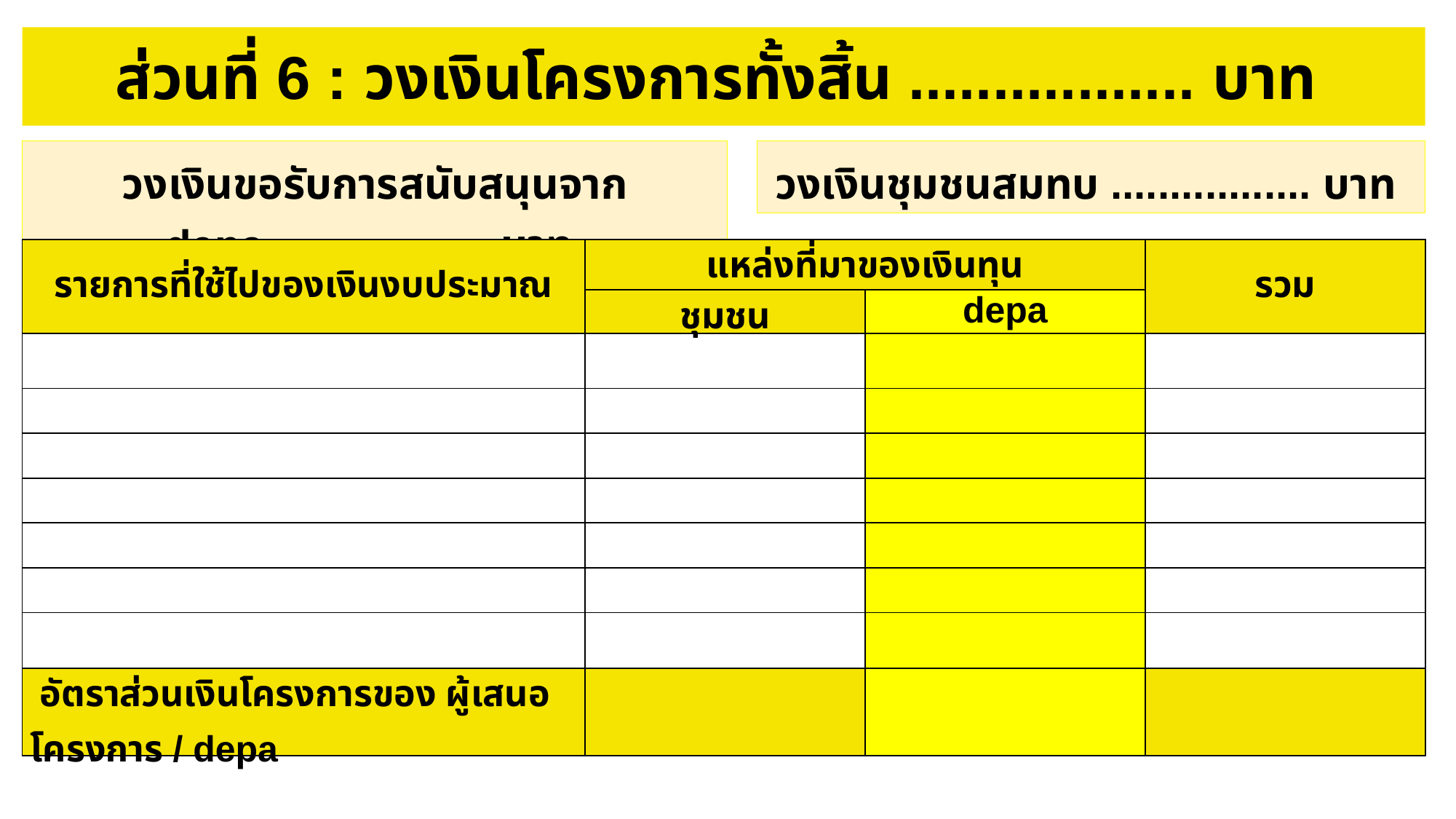

# ส่วนที่ 6 : วงเงินโครงการทั้งสิ้น ................. บาท
วงเงินขอรับการสนับสนุนจาก depa  ................. บาท
วงเงินชุมชนสมทบ ................. บาท
| รายการที่ใช้ไปของเงินงบประมาณ | แหล่งที่มาของเงินทุน |  | รวม |
| --- | --- | --- | --- |
|  | ชุมชน | depa |  |
|  |  |  |  |
|  |  |  |  |
|  |  |  |  |
|  |  |  |  |
|  |  |  |  |
|  |  |  |  |
|  |  |  |  |
| อัตราส่วนเงินโครงการของ ผู้เสนอโครงการ / depa |  |  |  |